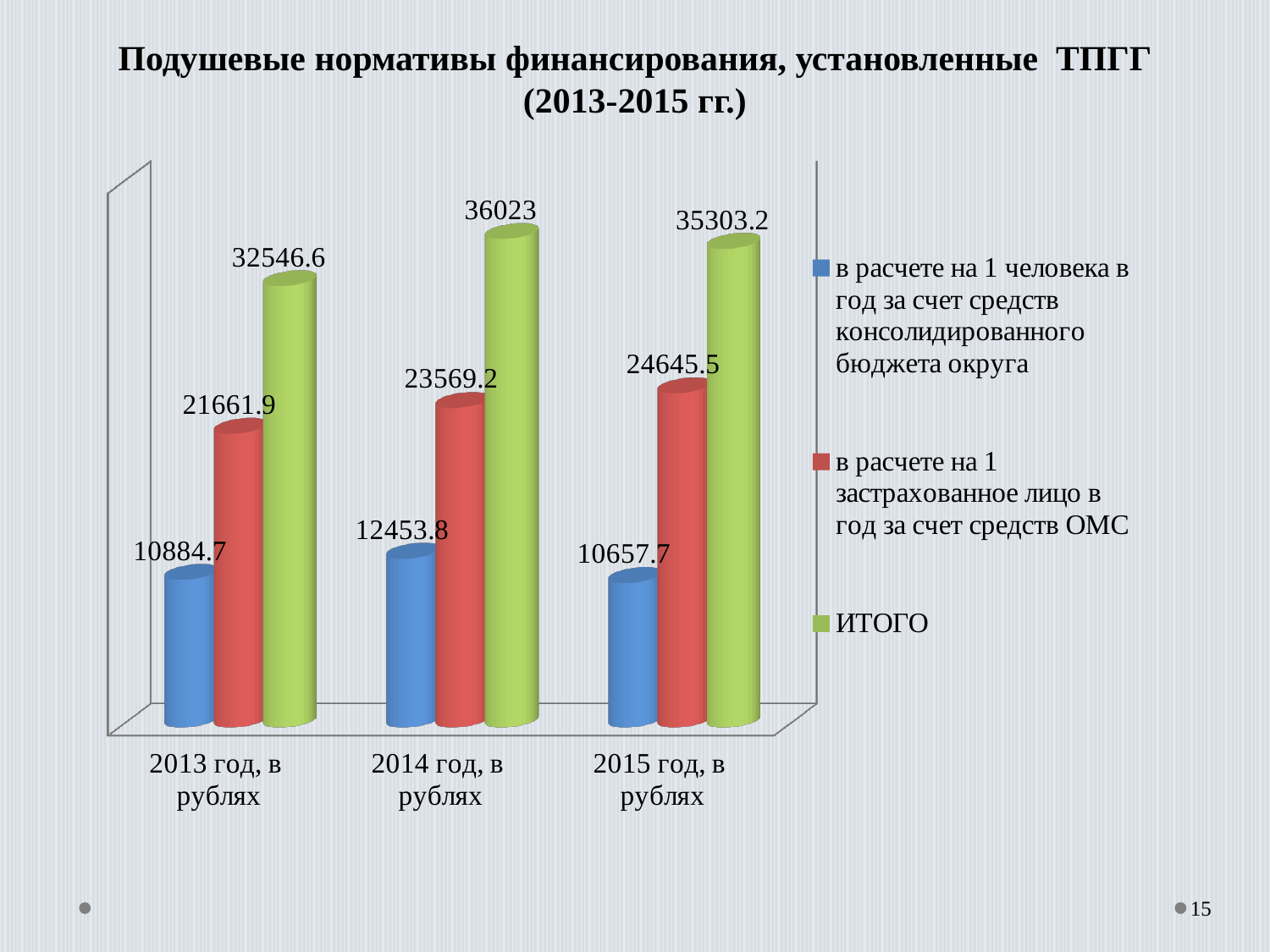

# Подушевые нормативы финансирования, установленные  ТПГГ (2013-2015 гг.)

[unsupported chart]

15